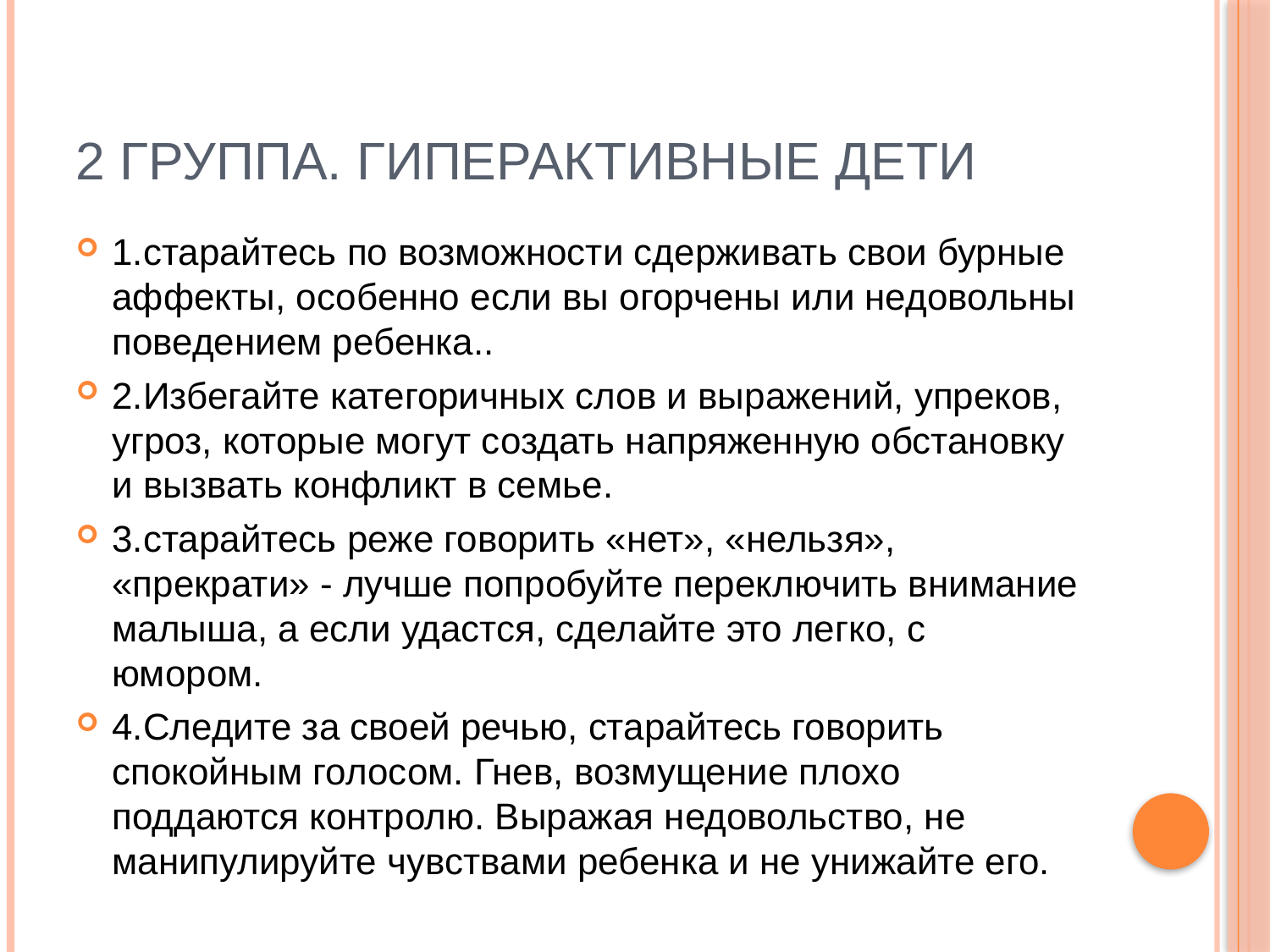

# 2 Группа. Гиперактивные дети
1.старайтесь по возможности сдерживать свои бурные аффекты, особенно если вы огорчены или недовольны поведением ребенка..
2.Избегайте категоричных слов и выражений, упреков, угроз, которые могут создать напряженную обстановку и вызвать конфликт в семье.
3.старайтесь реже говорить «нет», «нельзя», «прекрати» - лучше попробуйте переключить внимание малыша, а если удастся, сделайте это легко, с юмором.
4.Следите за своей речью, старайтесь говорить спокойным голосом. Гнев, возмущение плохо поддаются контролю. Выражая недовольство, не манипулируйте чувствами ребенка и не унижайте его.